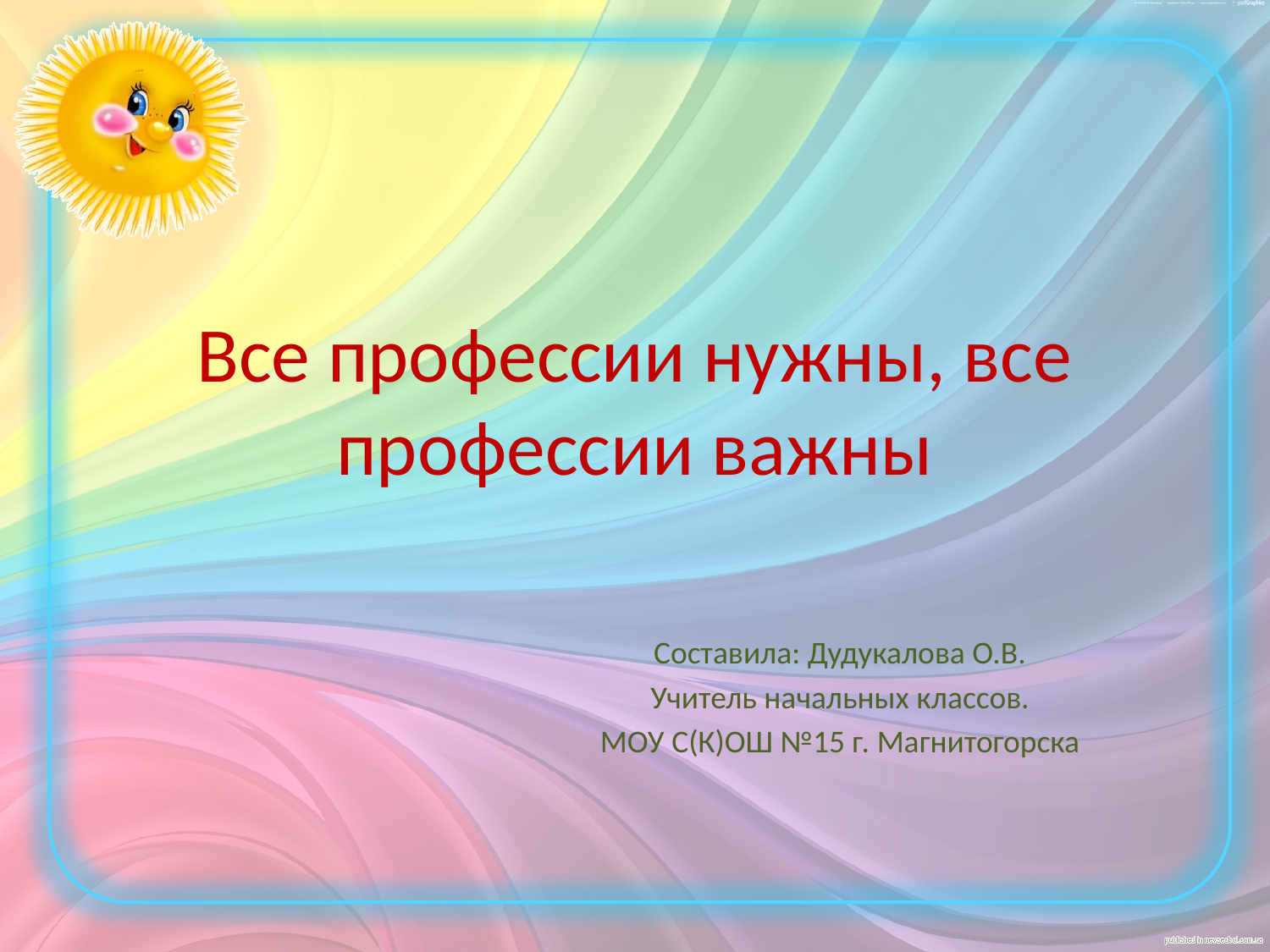

# Все профессии нужны, все профессии важны
Составила: Дудукалова О.В.
Учитель начальных классов.
МОУ С(К)ОШ №15 г. Магнитогорска